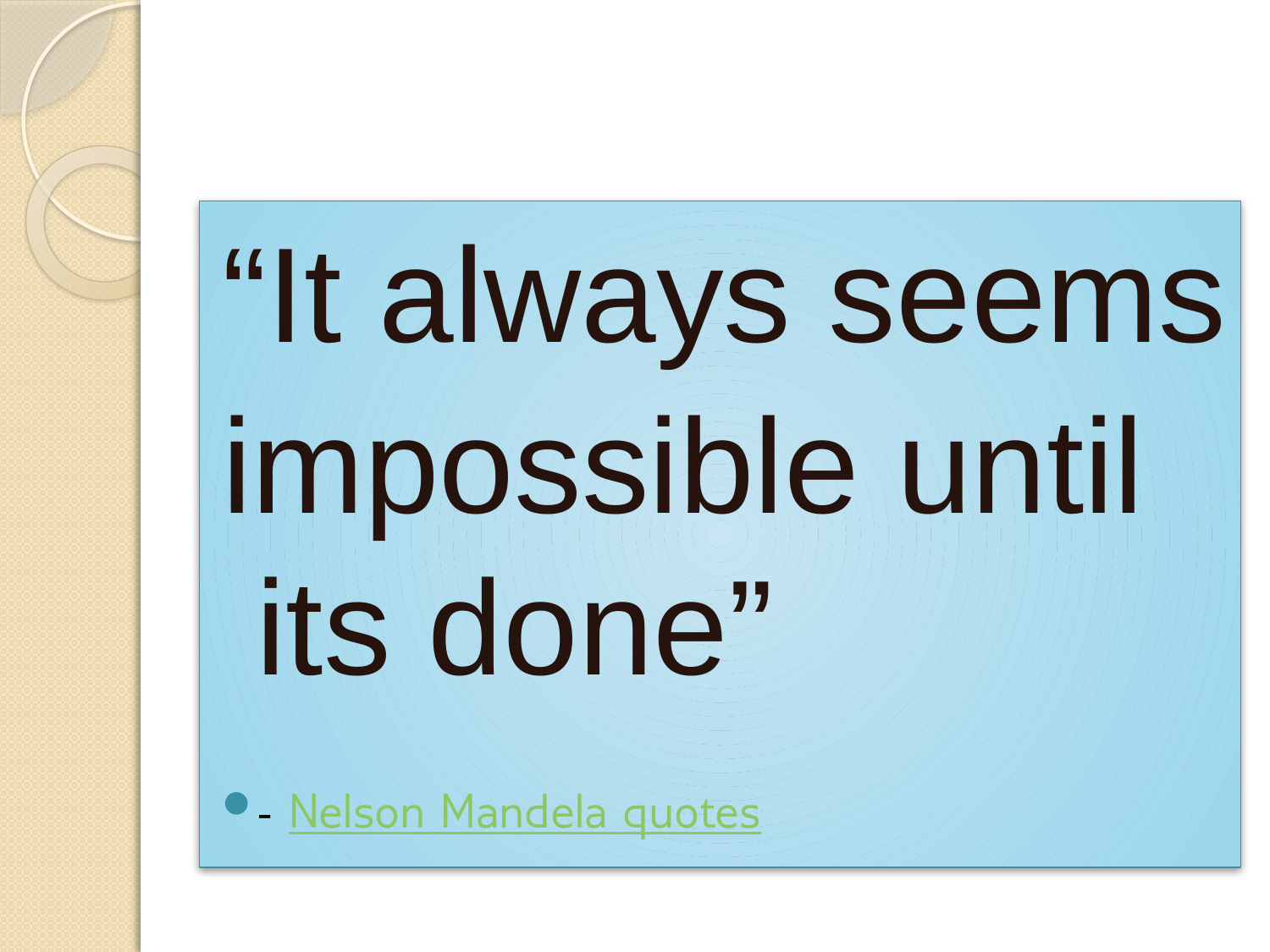

#
“It always seems
impossible until its done”

- Nelson Mandela quotes